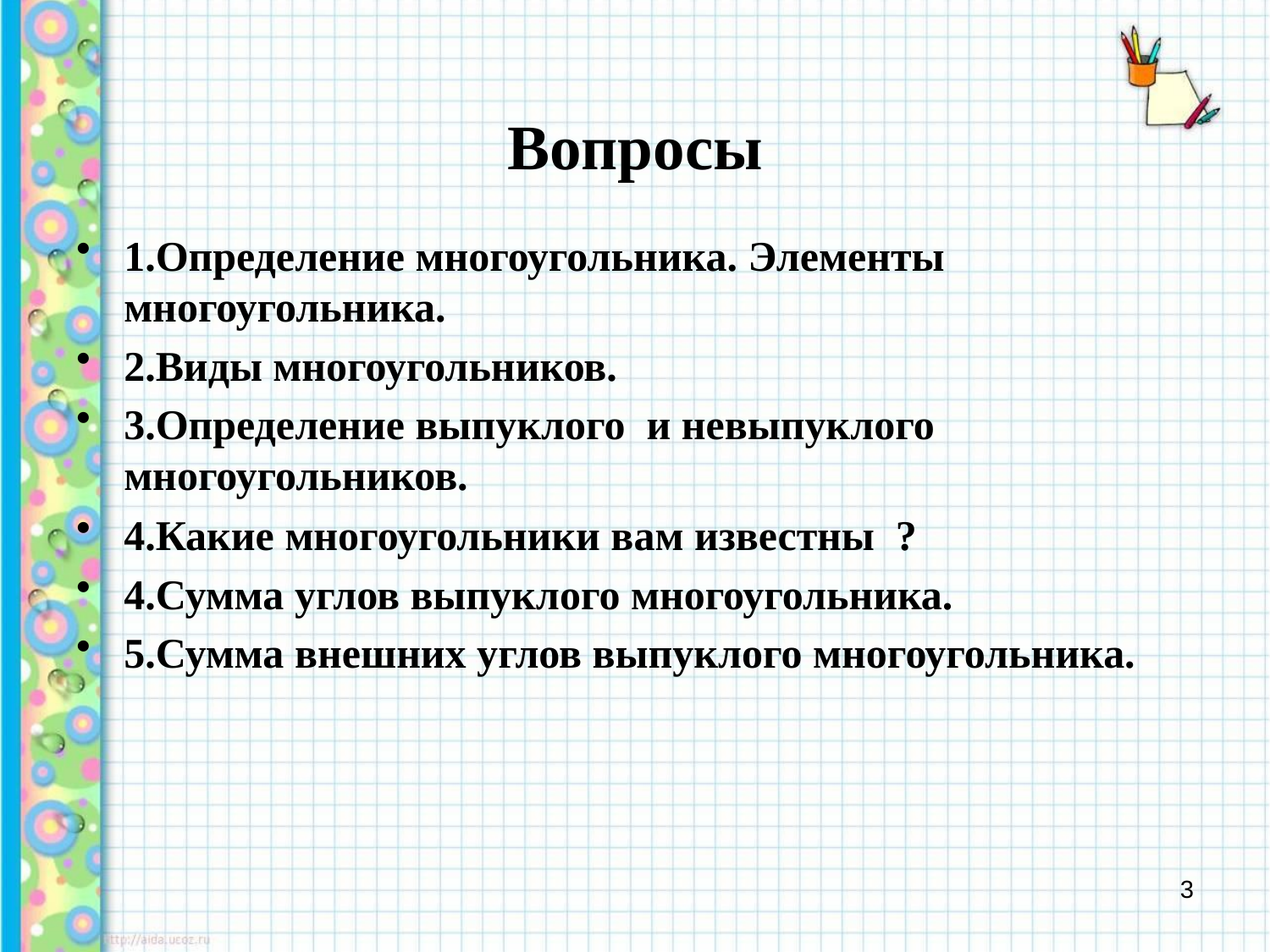

# Вопросы
1.Определение многоугольника. Элементы многоугольника.
2.Виды многоугольников.
3.Определение выпуклого  и невыпуклого многоугольников.
4.Какие многоугольники вам известны  ?
4.Сумма углов выпуклого многоугольника.
5.Сумма внешних углов выпуклого многоугольника.
3